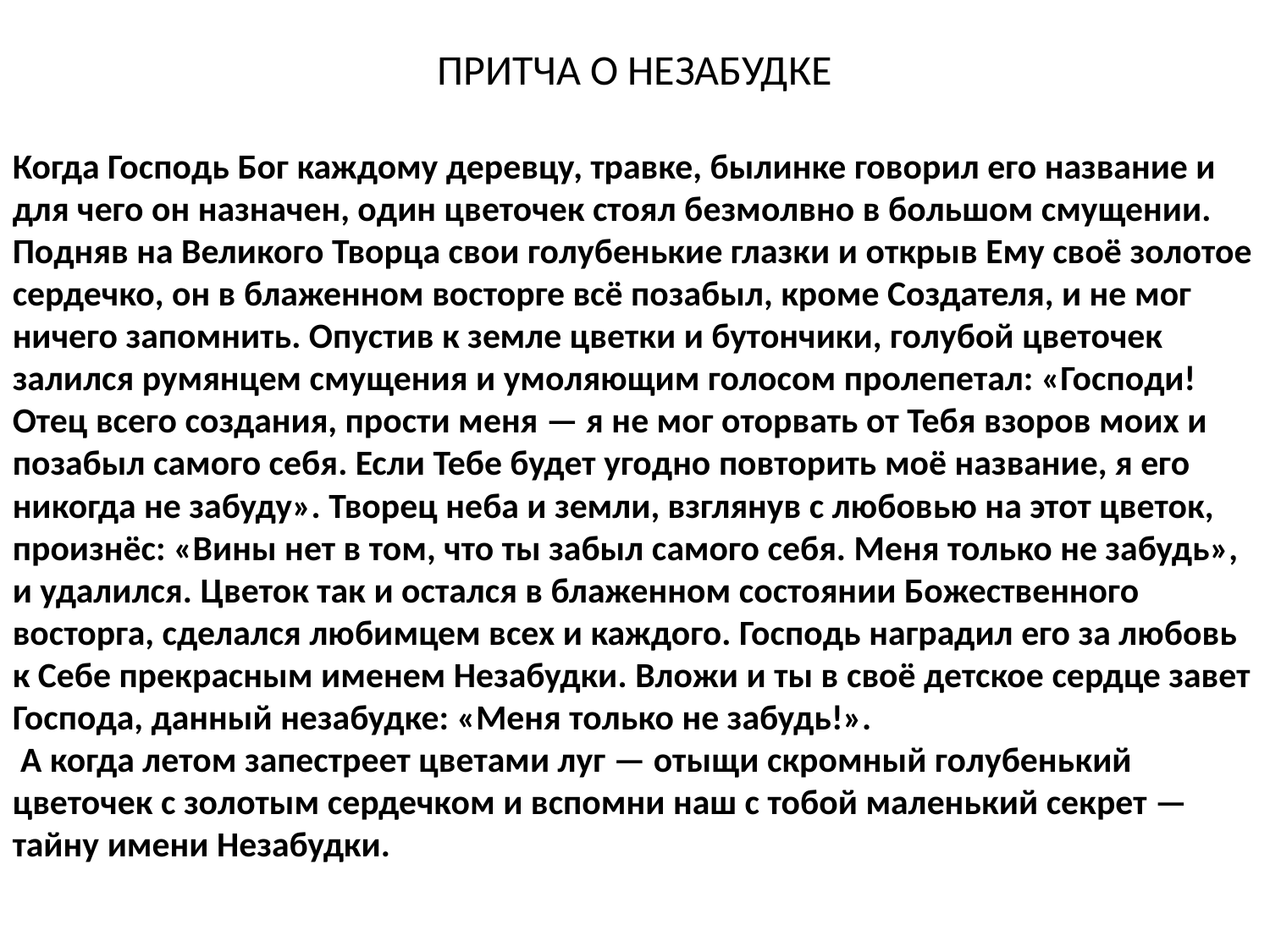

ПРИТЧА О НЕЗАБУДКЕ

Когда Господь Бог каждому деревцу, травке, былинке говорил его название и для чего он назначен, один цветочек стоял безмолвно в большом смущении. Подняв на Великого Творца свои голубенькие глазки и открыв Ему своё золотое сердечко, он в блаженном восторге всё позабыл, кроме Создателя, и не мог ничего запомнить. Опустив к земле цветки и бутончики, голубой цветочек залился румянцем смущения и умоляющим голосом пролепетал: «Господи! Отец всего создания, прости меня — я не мог оторвать от Тебя взоров моих и позабыл самого себя. Если Тебе будет угодно повторить моё название, я его никогда не забуду». Творец неба и земли, взглянув с любовью на этот цветок, произнёс: «Вины нет в том, что ты забыл самого себя. Меня только не забудь»,  и удалился. Цветок так и остался в блаженном состоянии Божественного восторга, сделался любимцем всех и каждого. Господь наградил его за любовь к Себе прекрасным именем Незабудки. Вложи и ты в своё детское сердце завет Господа, данный незабудке: «Меня только не забудь!».
 А когда летом запестреет цветами луг — отыщи скромный голубенький цветочек с золотым сердечком и вспомни наш с тобой маленький секрет — тайну имени Незабудки.